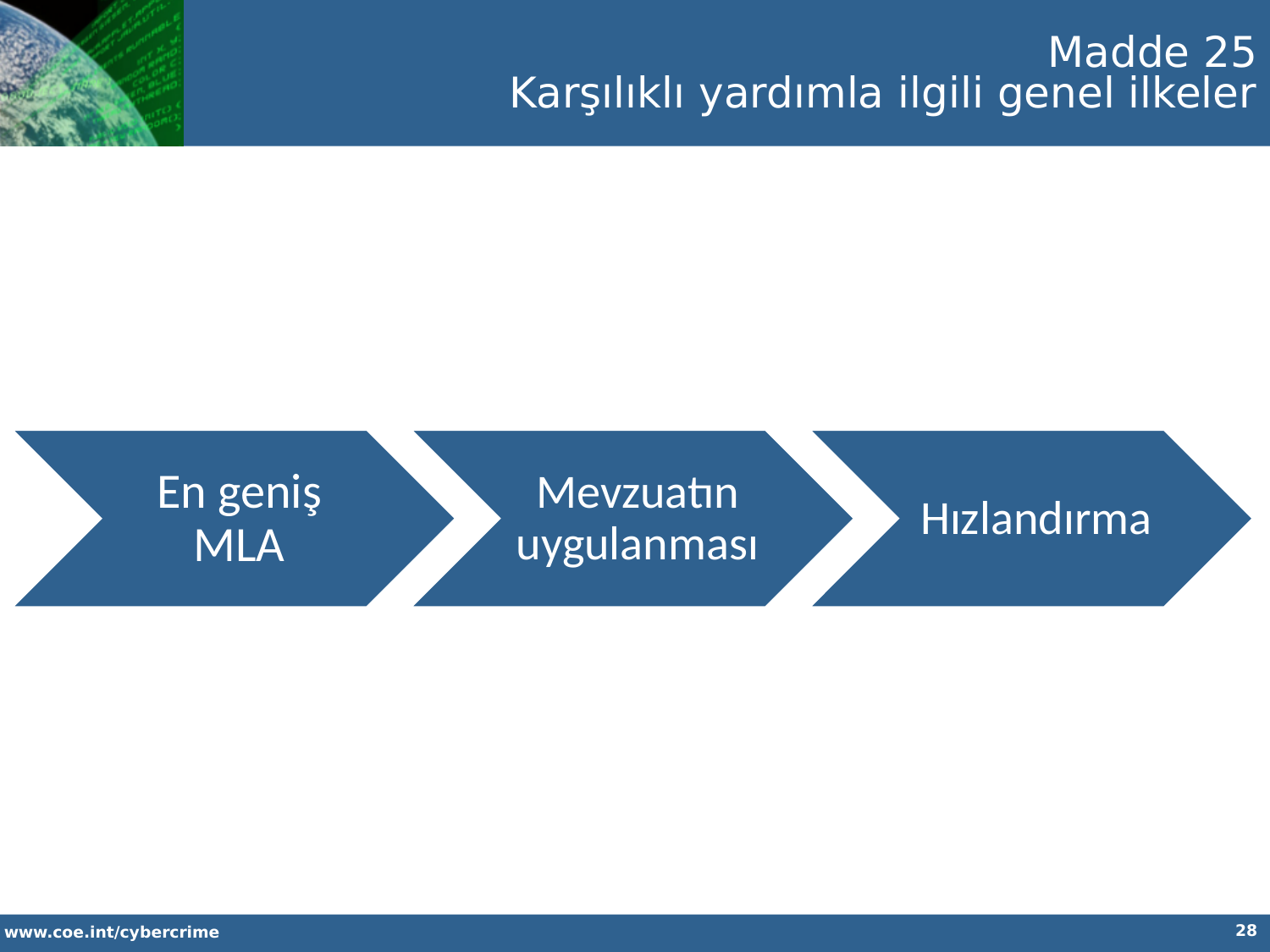

Madde 25
Karşılıklı yardımla ilgili genel ilkeler
En geniş MLA
Mevzuatın uygulanması
Hızlandırma
28